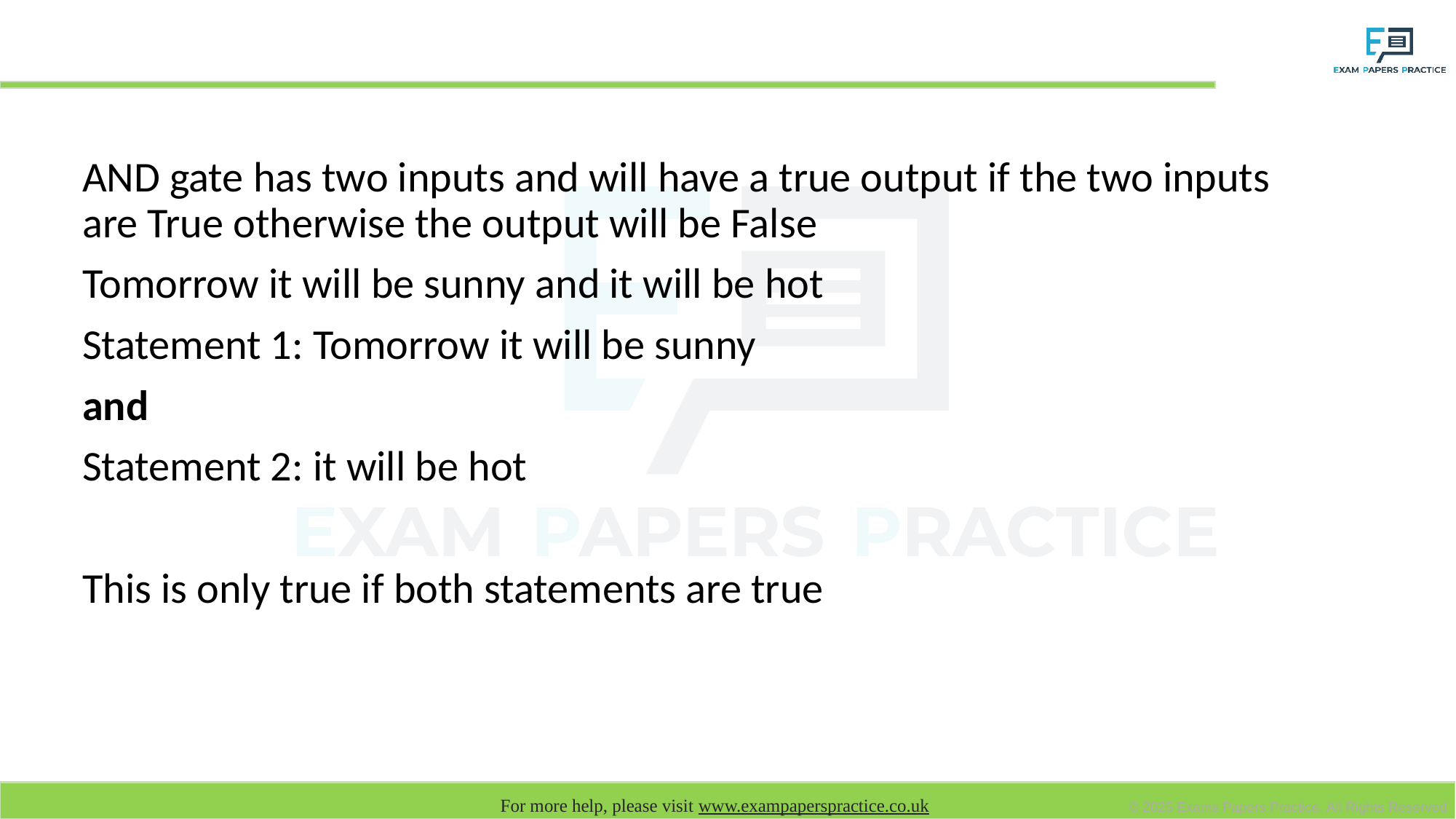

# AND Gate
AND gate has two inputs and will have a true output if the two inputs are True otherwise the output will be False
Tomorrow it will be sunny and it will be hot
Statement 1: Tomorrow it will be sunny
and
Statement 2: it will be hot

This is only true if both statements are true